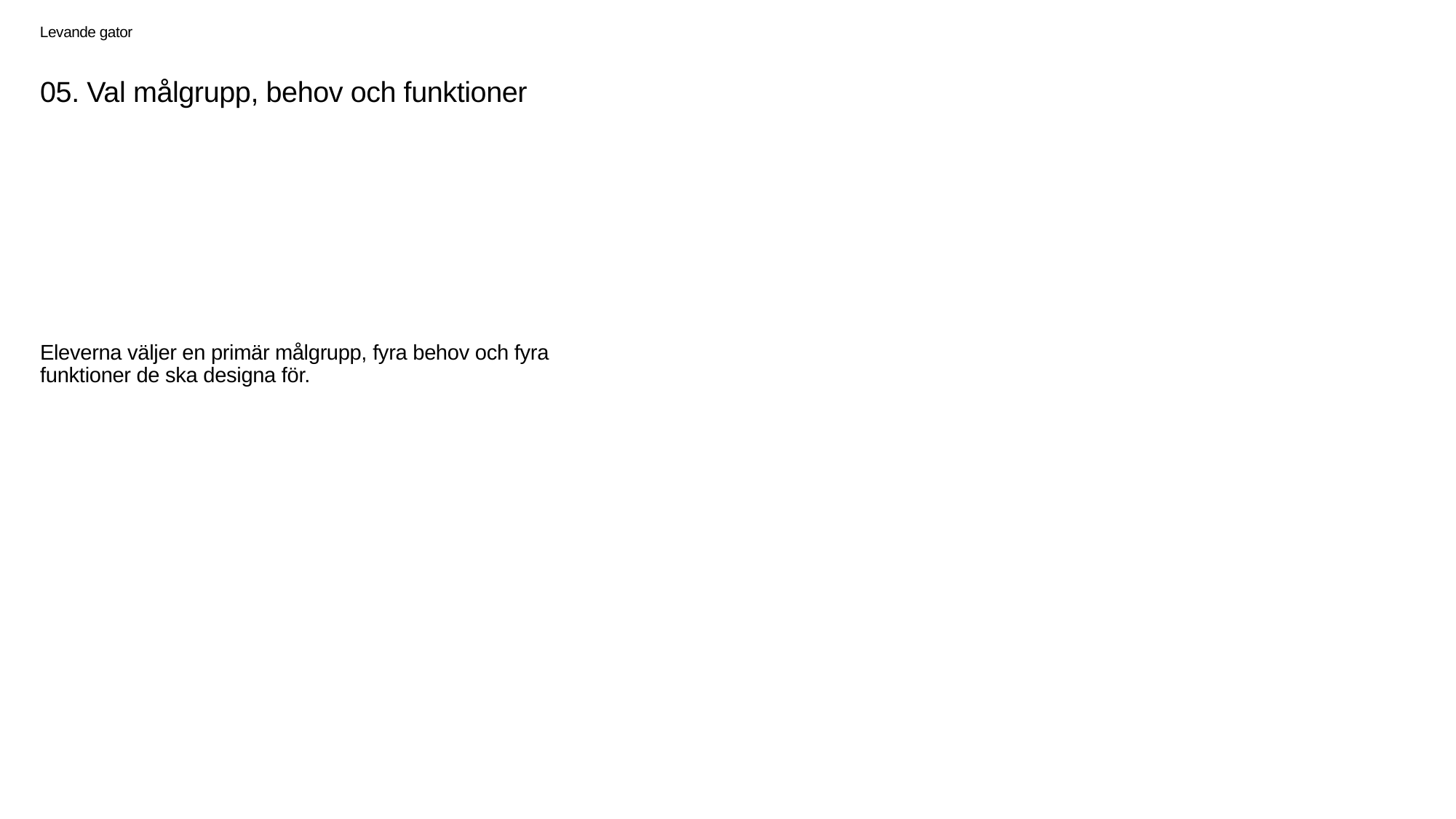

05. Val målgrupp, behov och funktioner
Eleverna väljer en primär målgrupp, fyra behov och fyra funktioner de ska designa för.